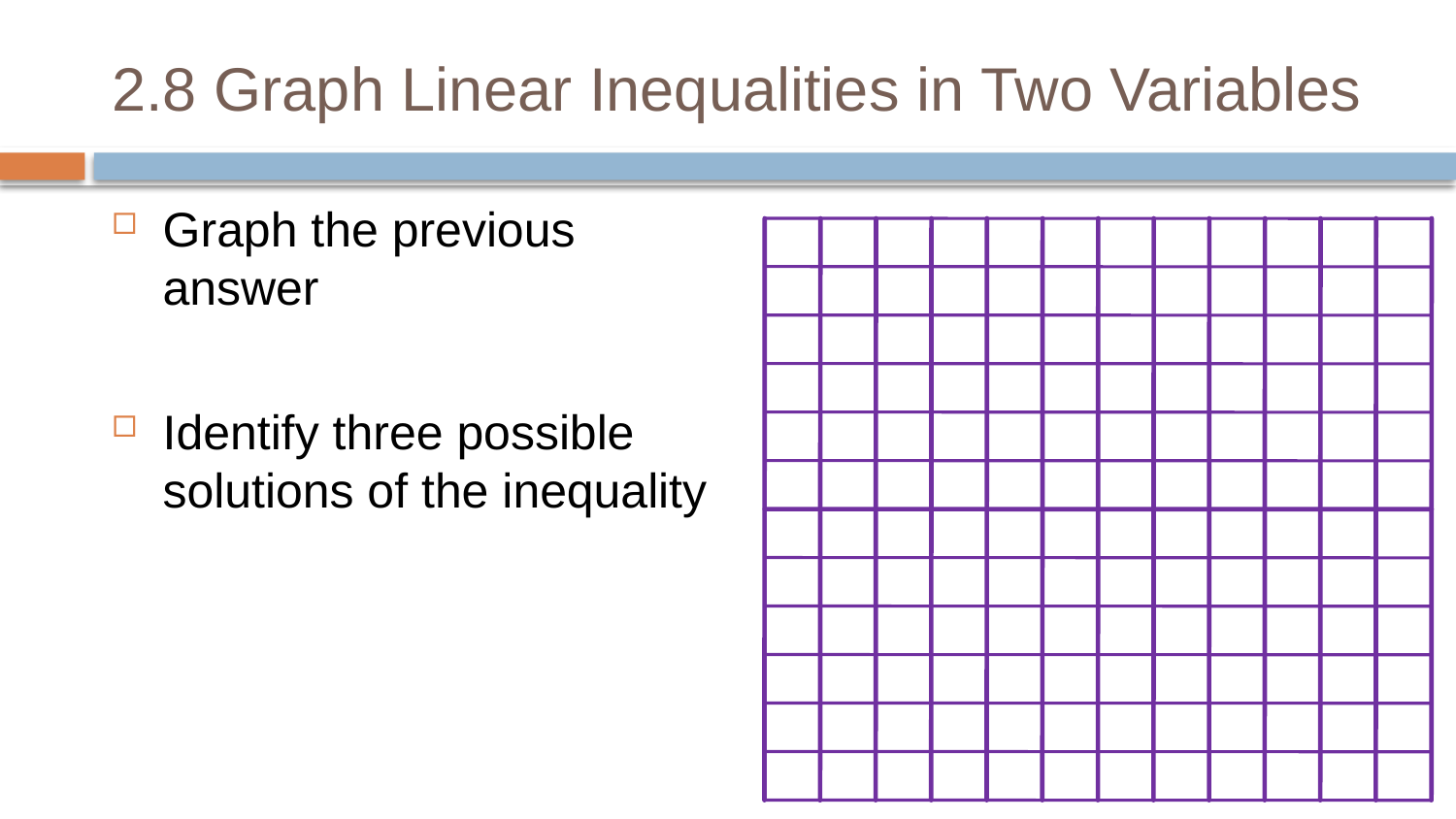

# 2.8 Graph Linear Inequalities in Two Variables
Graph the previous answer

Identify three possible solutions of the inequality